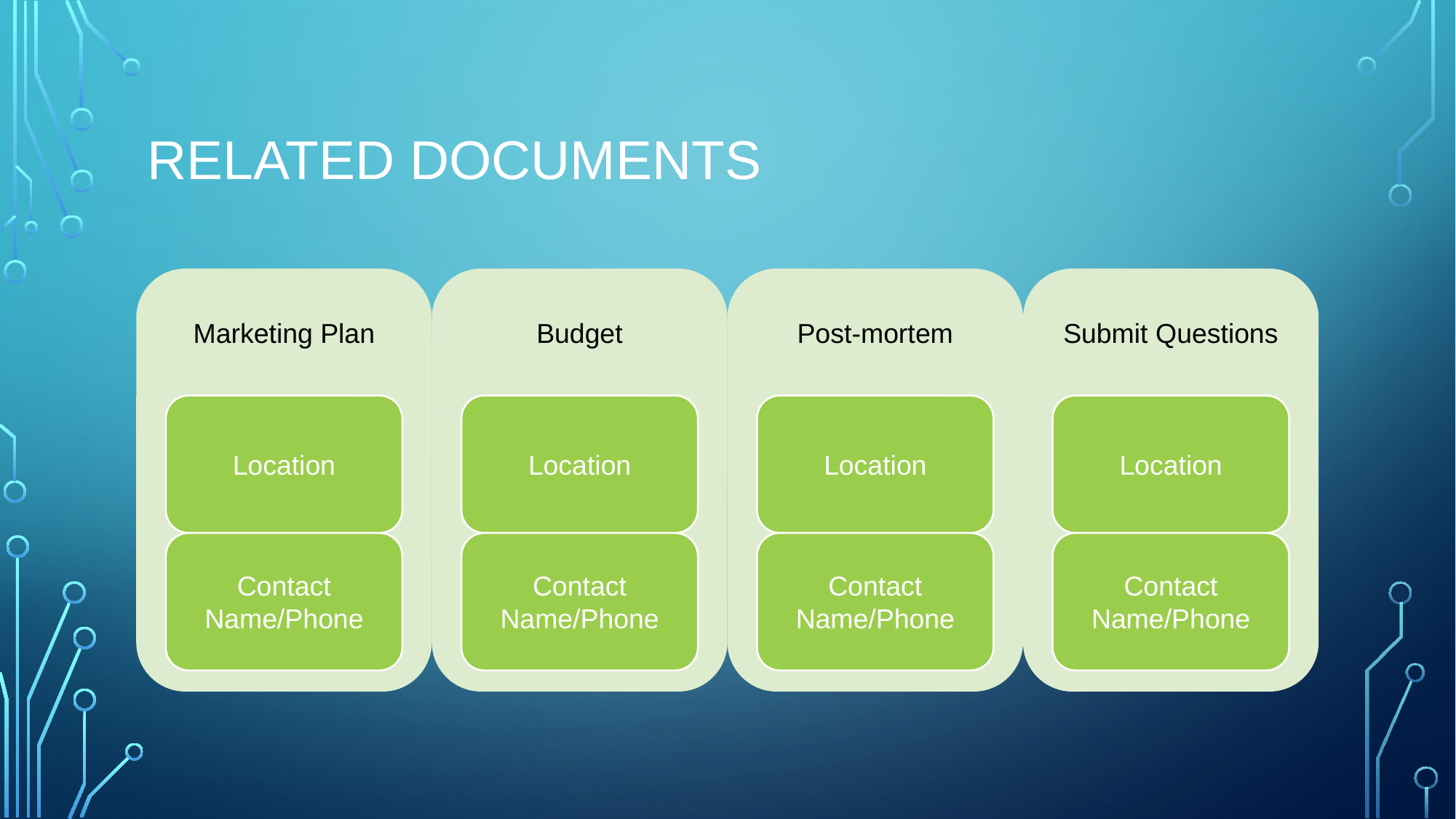

# Related Documents
Marketing Plan
Location
Contact Name/Phone
Budget
Location
Contact Name/Phone
Post-mortem
Location
Contact Name/Phone
Submit Questions
Location
Contact Name/Phone